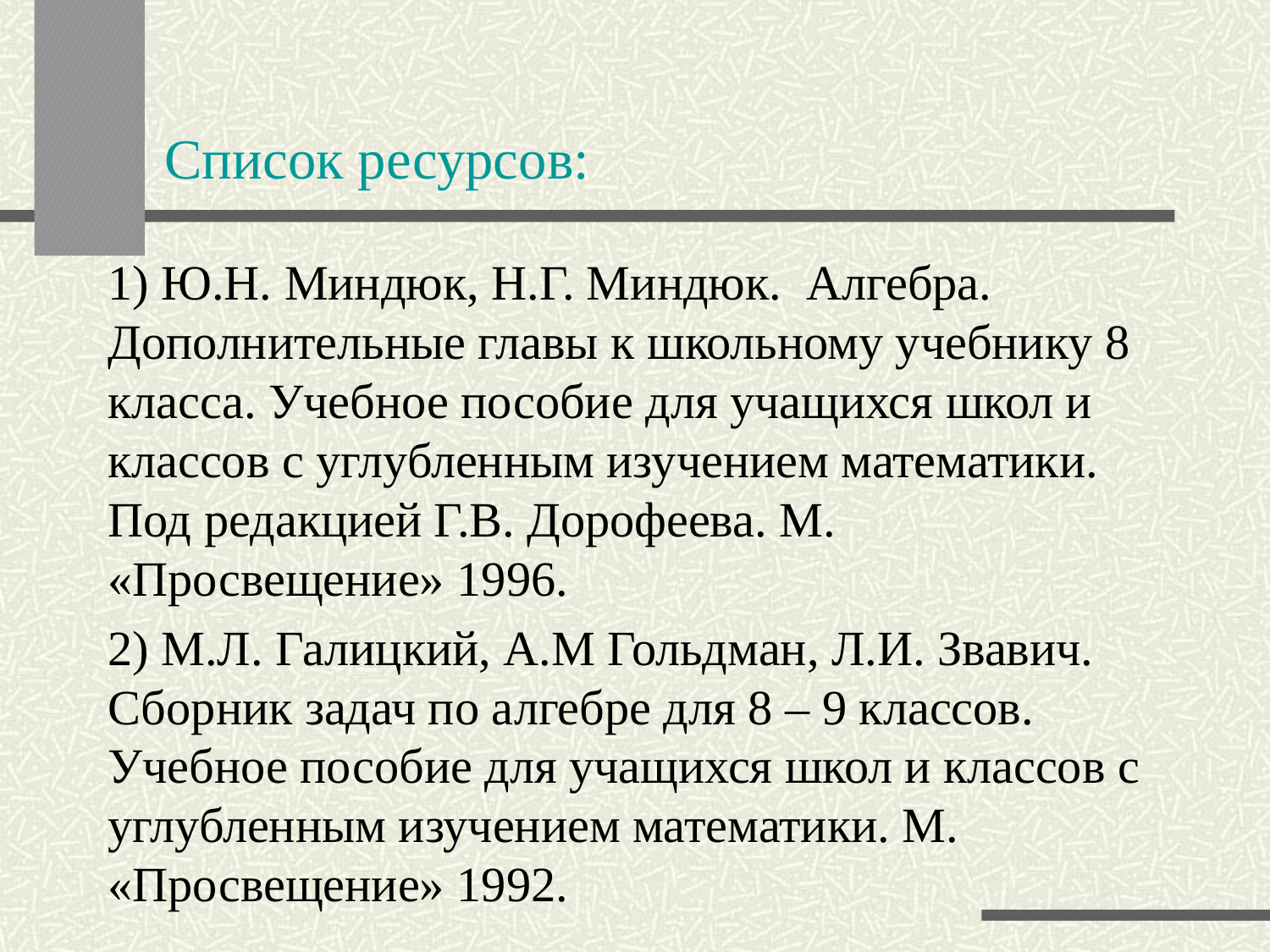

# Список ресурсов:
1) Ю.Н. Миндюк, Н.Г. Миндюк.  Алгебра. Дополнительные главы к школьному учебнику 8 класса. Учебное пособие для учащихся школ и классов с углубленным изучением математики. Под редакцией Г.В. Дорофеева. М. «Просвещение» 1996.
2) М.Л. Галицкий, А.М Гольдман, Л.И. Звавич. Сборник задач по алгебре для 8 – 9 классов. Учебное пособие для учащихся школ и классов с углубленным изучением математики. М. «Просвещение» 1992.